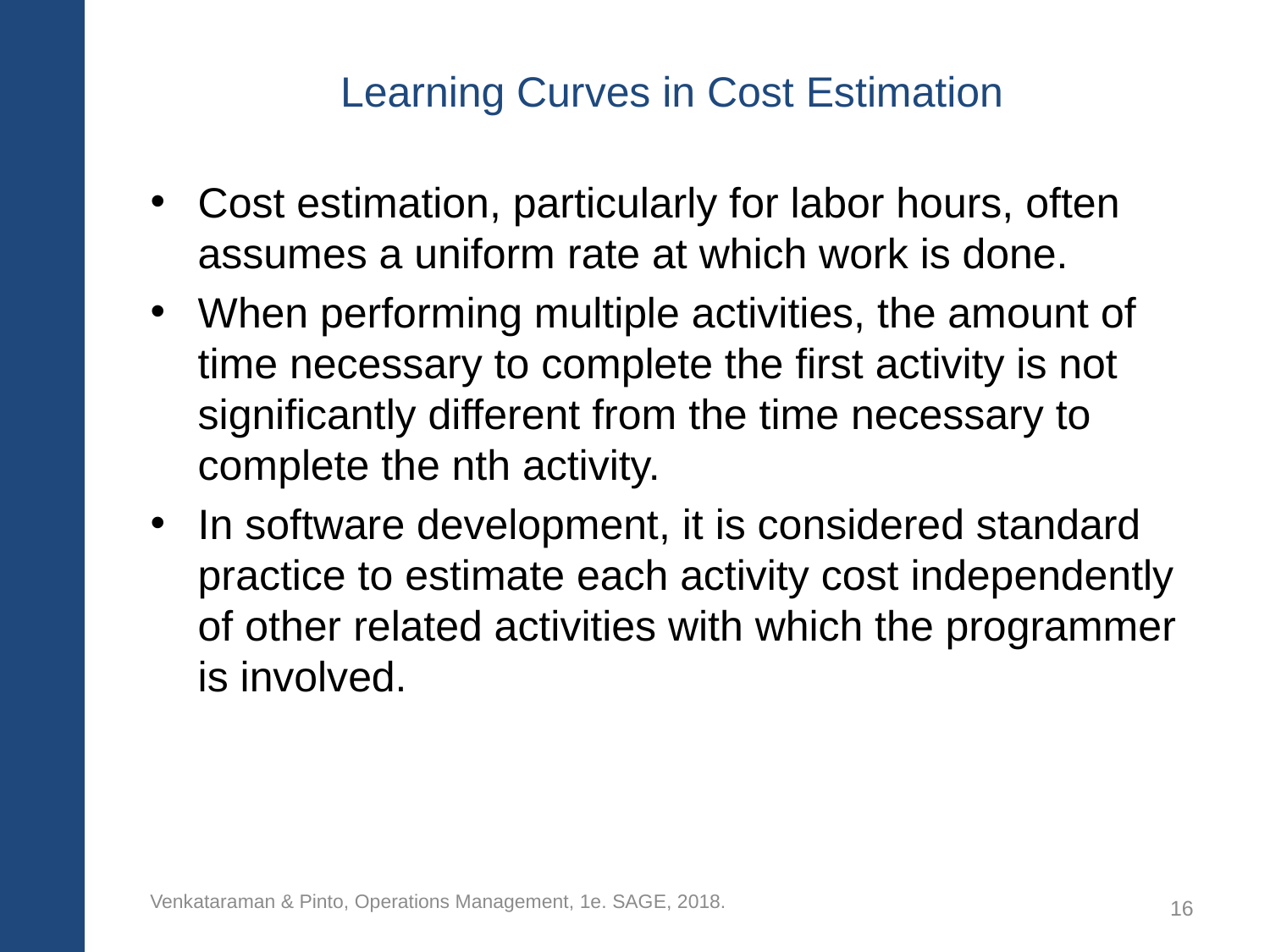

# Learning Curves in Cost Estimation
Cost estimation, particularly for labor hours, often assumes a uniform rate at which work is done.
When performing multiple activities, the amount of time necessary to complete the first activity is not significantly different from the time necessary to complete the nth activity.
In software development, it is considered standard practice to estimate each activity cost independently of other related activities with which the programmer is involved.
Venkataraman & Pinto, Operations Management, 1e. SAGE, 2018.
16